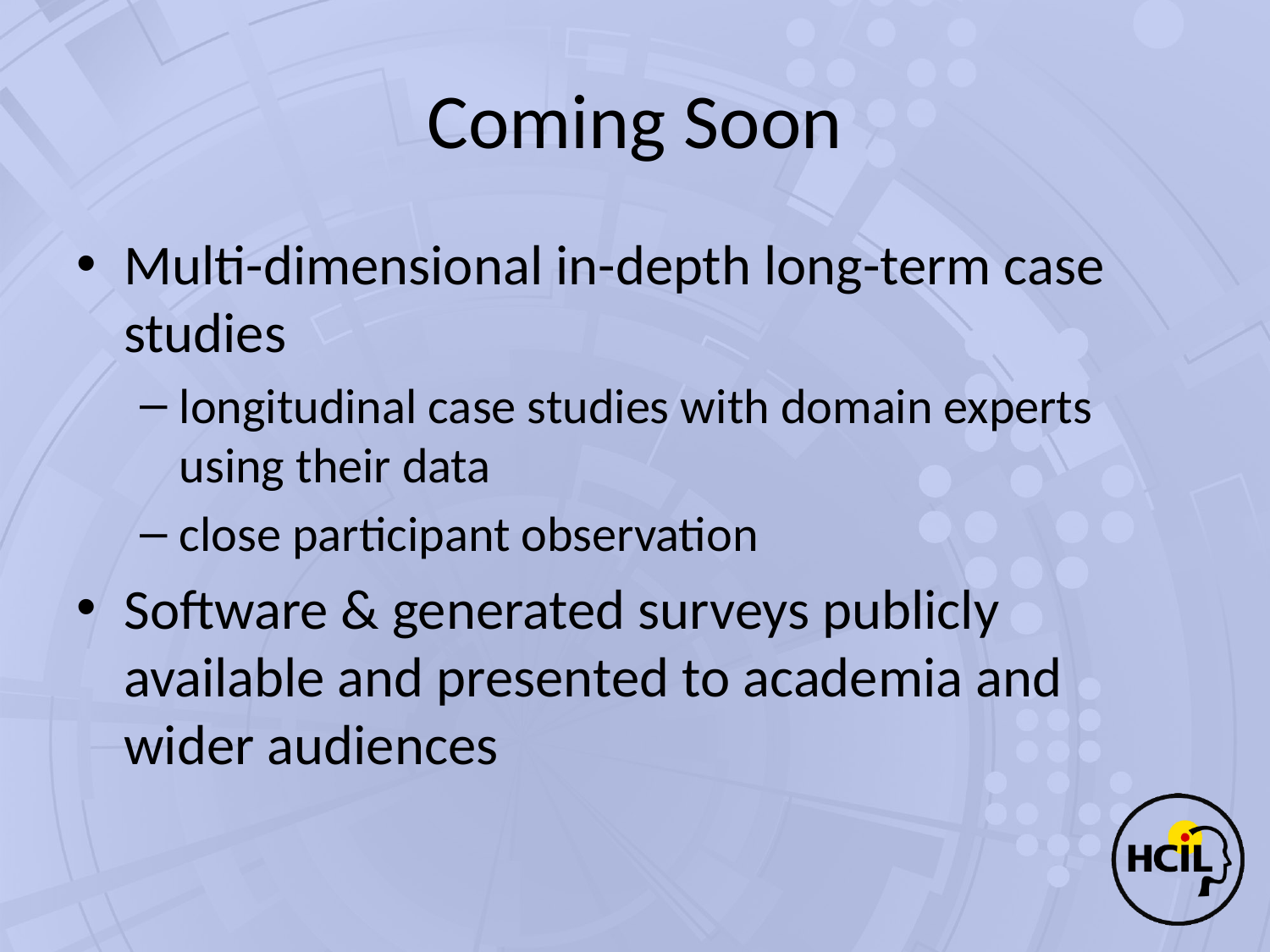

# Coming Soon
Multi-dimensional in-depth long-term case studies
longitudinal case studies with domain experts using their data
close participant observation
Software & generated surveys publicly available and presented to academia and wider audiences